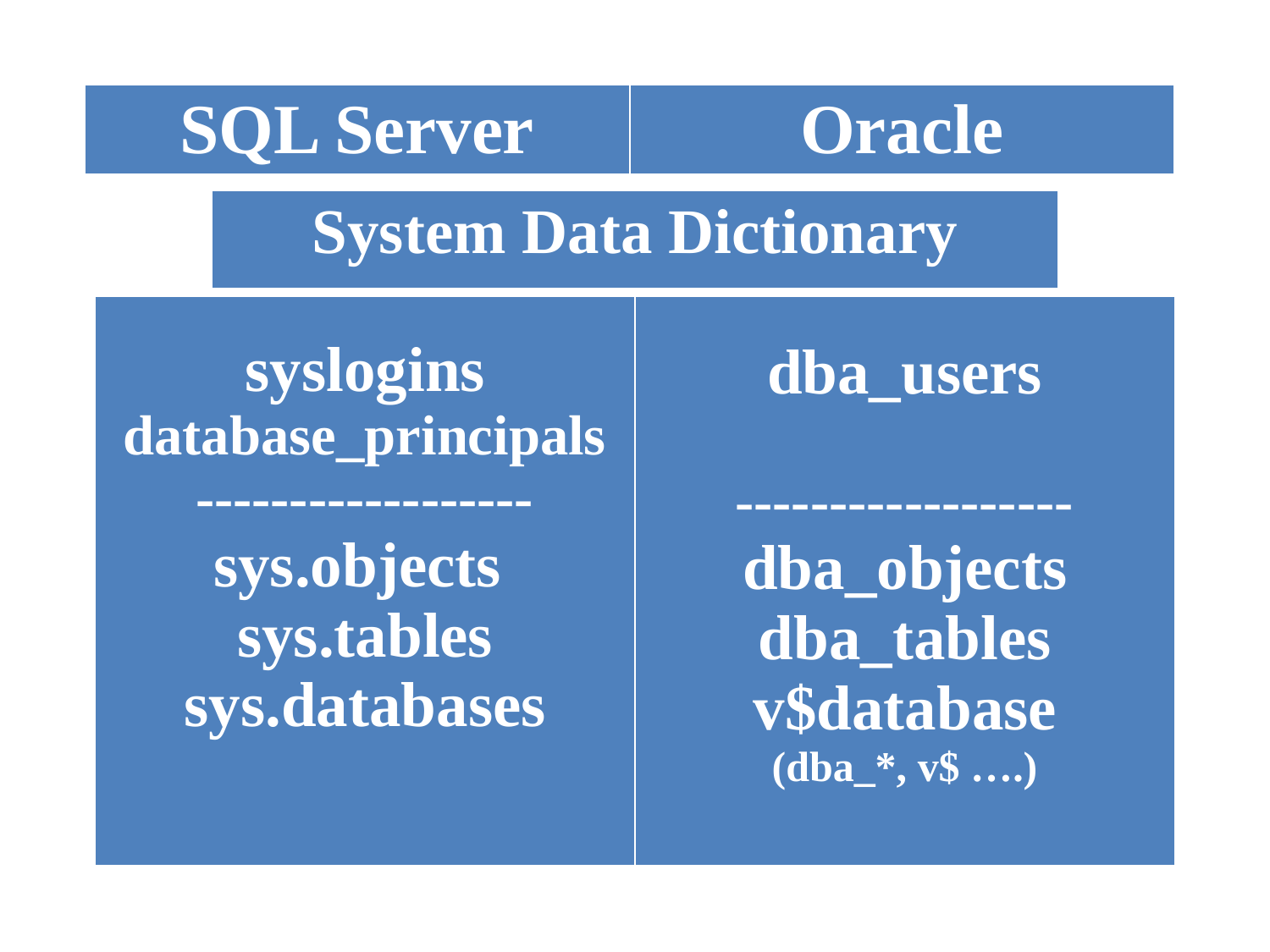

| SQL Server | Oracle |
| --- | --- |
| System Data Dictionary |
| --- |
| syslogins database\_principals ------------------ sys.objects sys.tables sys.databases | dba\_users ------------------ dba\_objects dba\_tables v$database (dba\_\*, v$ ….) |
| --- | --- |